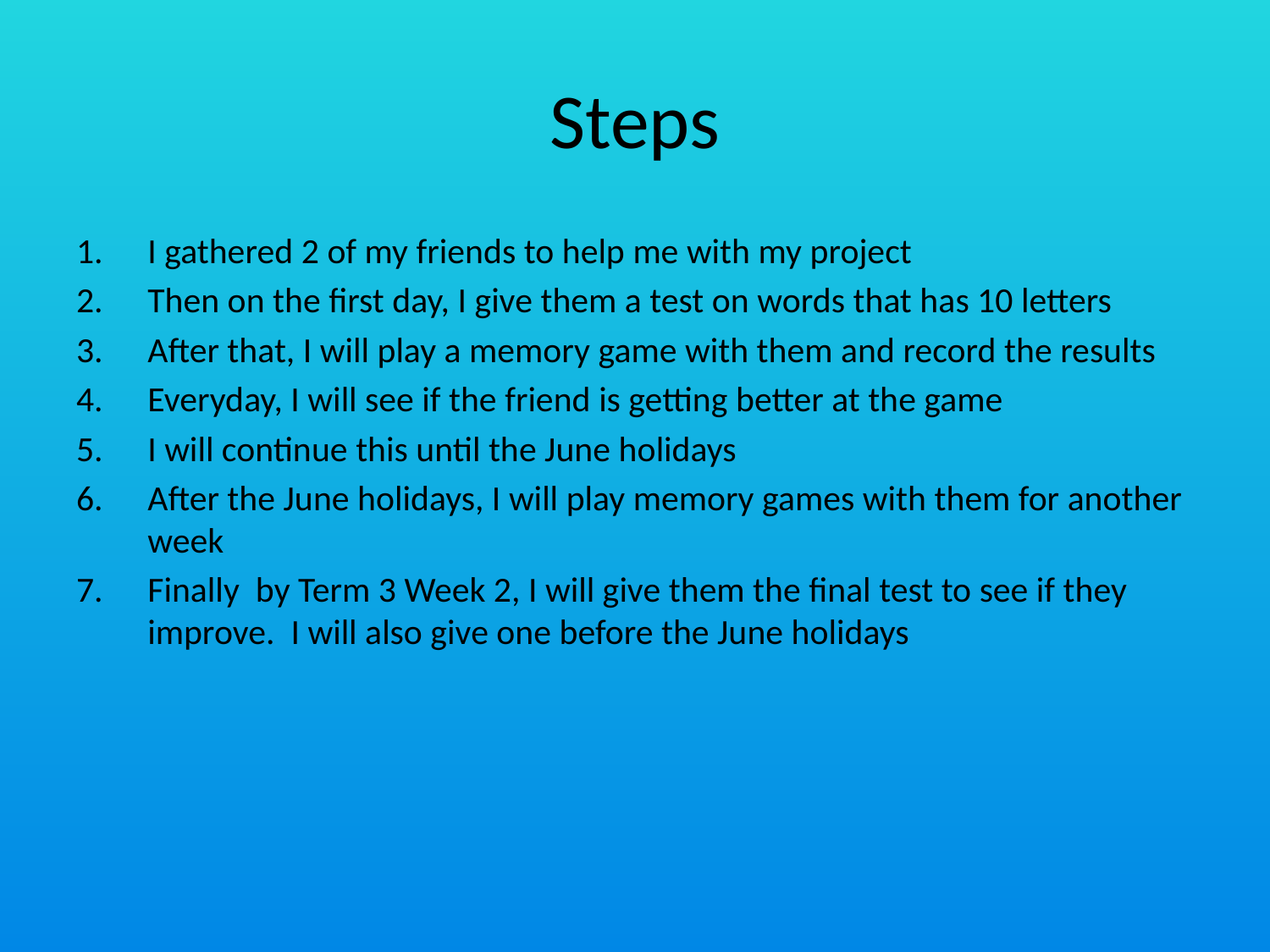

# Steps
I gathered 2 of my friends to help me with my project
Then on the first day, I give them a test on words that has 10 letters
After that, I will play a memory game with them and record the results
Everyday, I will see if the friend is getting better at the game
I will continue this until the June holidays
After the June holidays, I will play memory games with them for another week
Finally  by Term 3 Week 2, I will give them the final test to see if they improve.  I will also give one before the June holidays